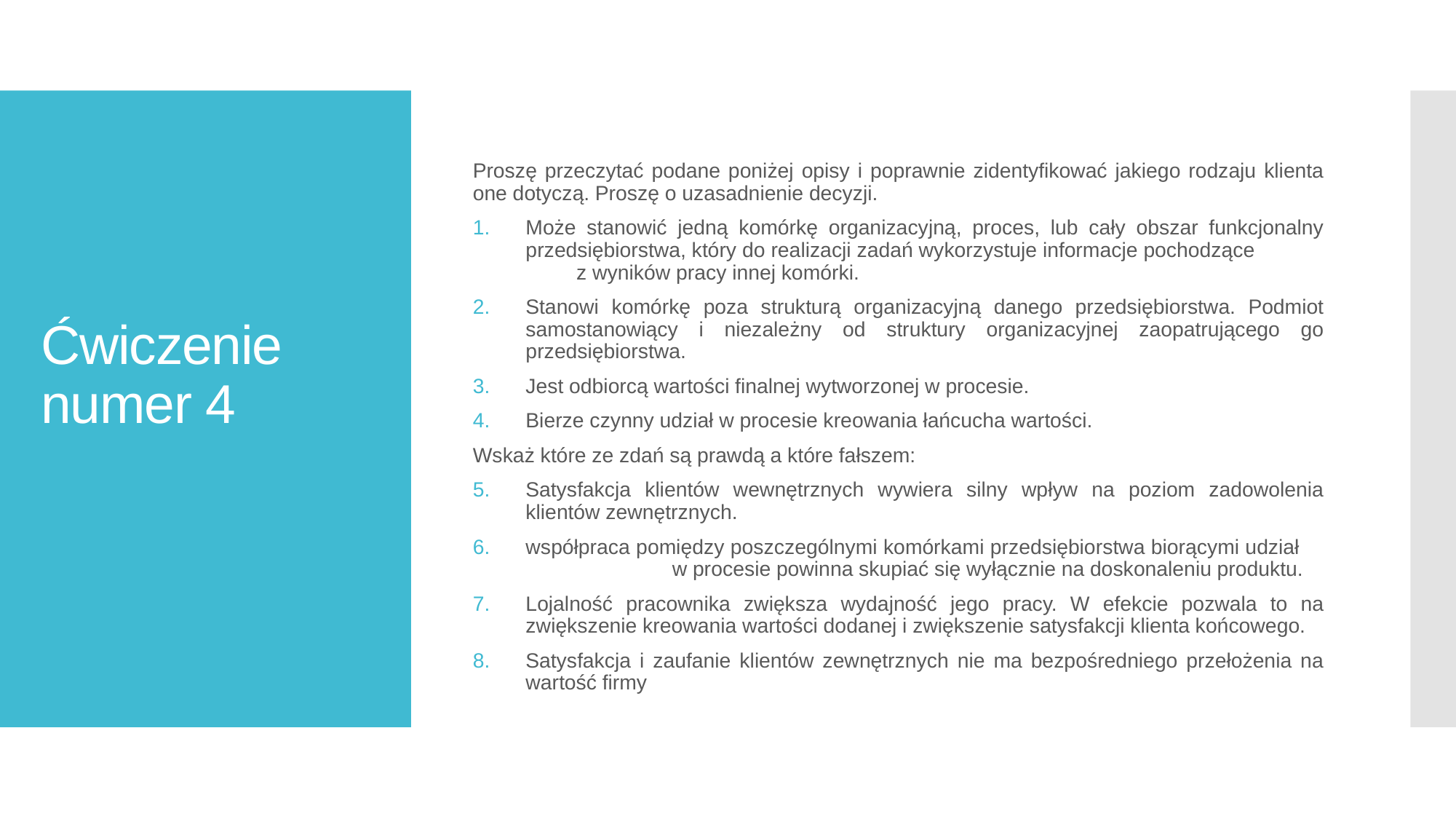

Proszę przeczytać podane poniżej opisy i poprawnie zidentyfikować jakiego rodzaju klienta one dotyczą. Proszę o uzasadnienie decyzji.
Może stanowić jedną komórkę organizacyjną, proces, lub cały obszar funkcjonalny przedsiębiorstwa, który do realizacji zadań wykorzystuje informacje pochodzące                      z wyników pracy innej komórki.
Stanowi komórkę poza strukturą organizacyjną danego przedsiębiorstwa. Podmiot samostanowiący i niezależny od struktury organizacyjnej zaopatrującego go przedsiębiorstwa.
Jest odbiorcą wartości finalnej wytworzonej w procesie.
Bierze czynny udział w procesie kreowania łańcucha wartości.
Wskaż które ze zdań są prawdą a które fałszem:
Satysfakcja klientów wewnętrznych wywiera silny wpływ na poziom zadowolenia klientów zewnętrznych.
współpraca pomiędzy poszczególnymi komórkami przedsiębiorstwa biorącymi udział                               w procesie powinna skupiać się wyłącznie na doskonaleniu produktu.
Lojalność pracownika zwiększa wydajność jego pracy. W efekcie pozwala to na zwiększenie kreowania wartości dodanej i zwiększenie satysfakcji klienta końcowego.
Satysfakcja i zaufanie klientów zewnętrznych nie ma bezpośredniego przełożenia na wartość firmy
# Ćwiczenie numer 4